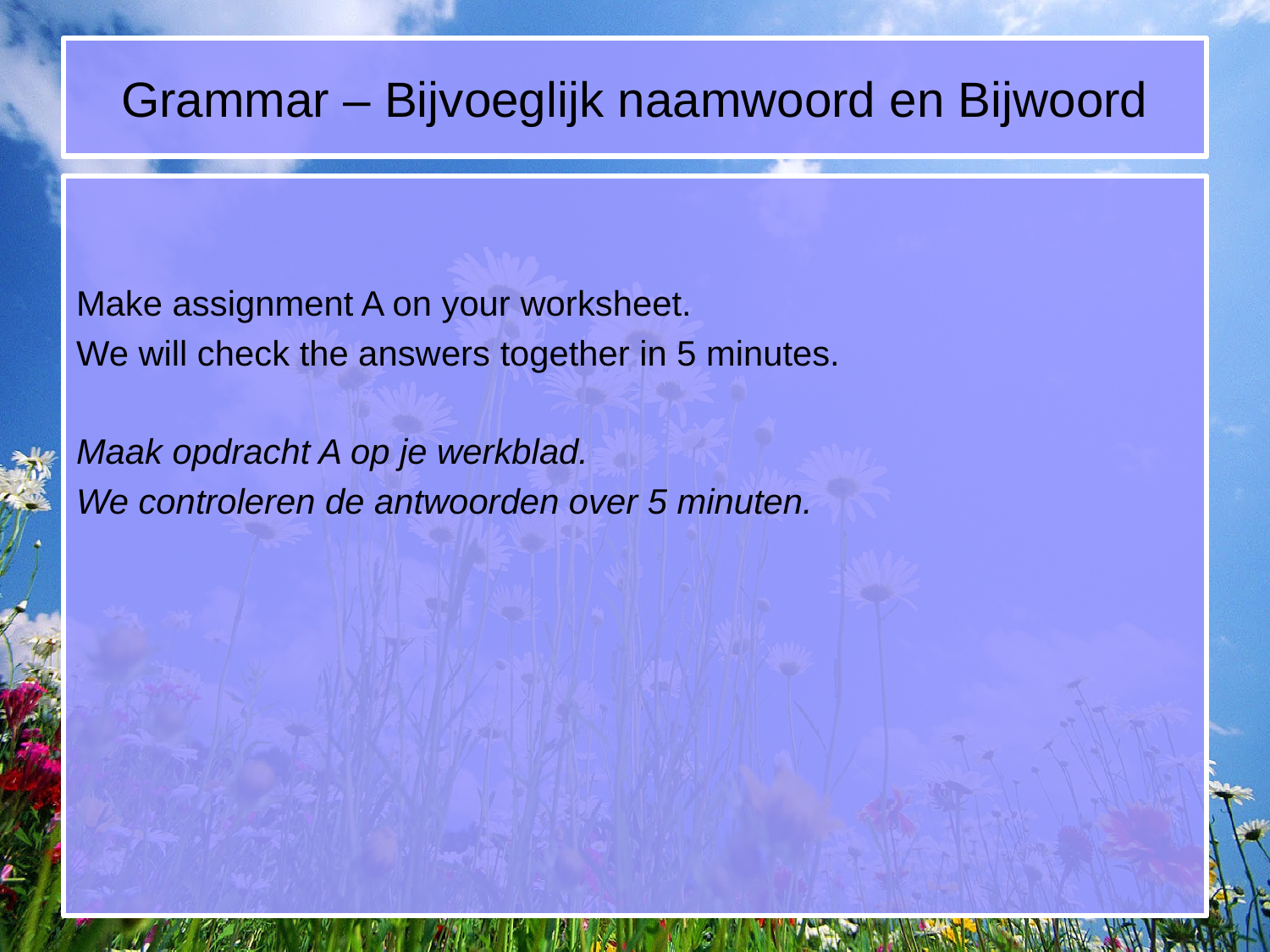

# Grammar – Bijvoeglijk naamwoord en Bijwoord

Make assignment A on your worksheet.
We will check the answers together in 5 minutes.

Maak opdracht A op je werkblad.
We controleren de antwoorden over 5 minuten.